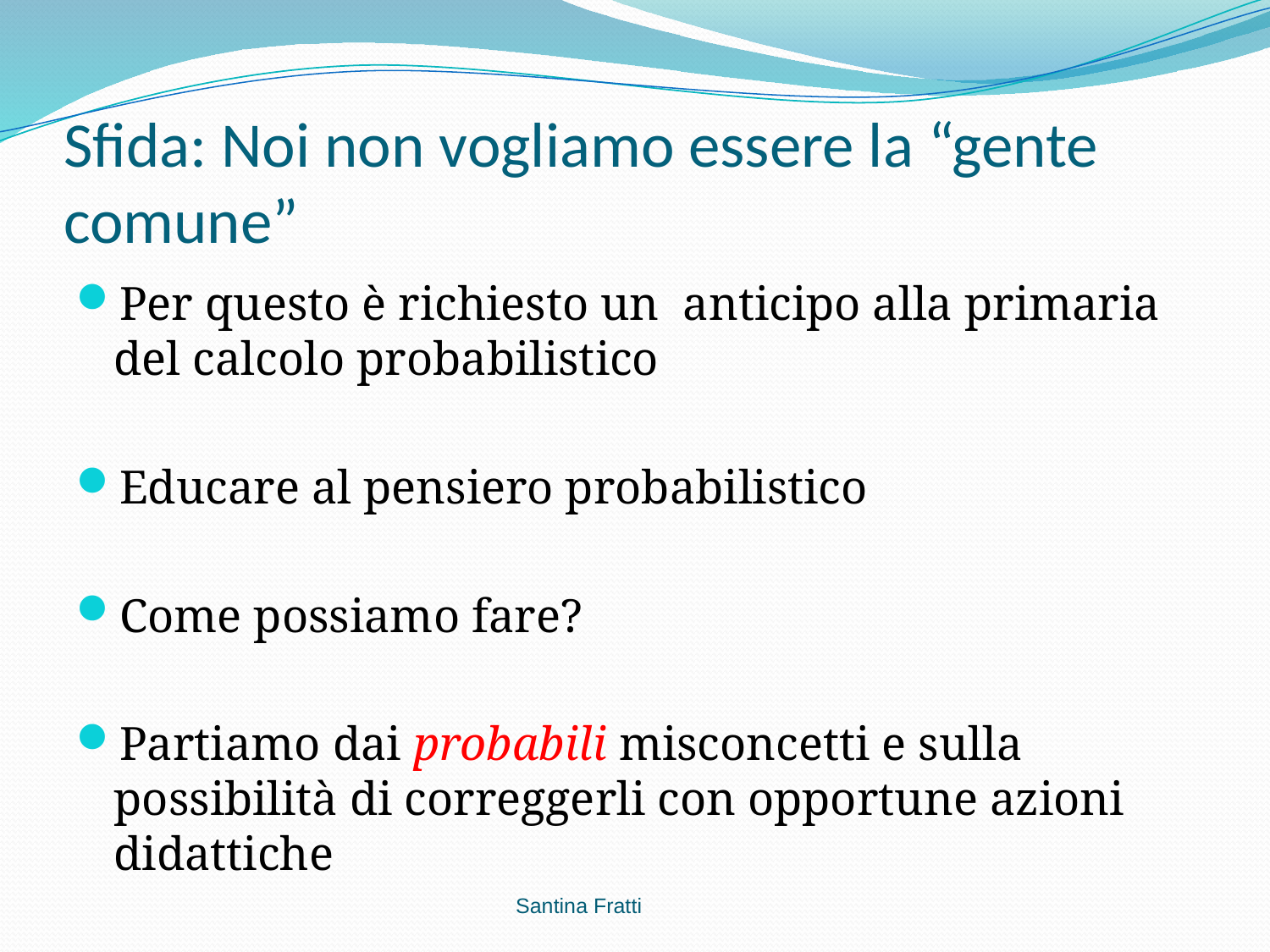

# Sfida: Noi non vogliamo essere la “gente comune”
Per questo è richiesto un  anticipo alla primaria del calcolo probabilistico

Educare al pensiero probabilistico

Come possiamo fare?

Partiamo dai probabili misconcetti e sulla possibilità di correggerli con opportune azioni didattiche
Santina Fratti